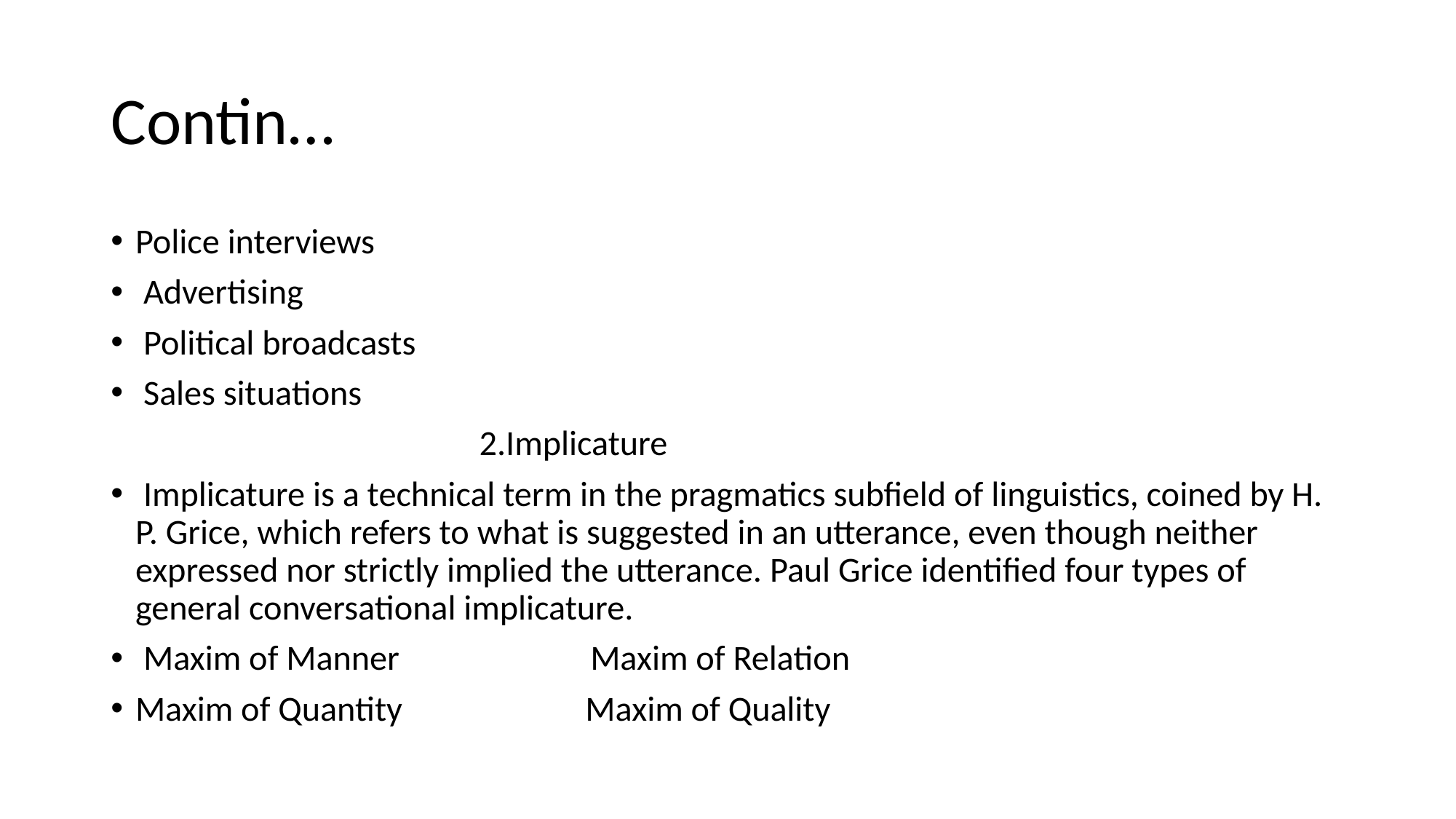

# Contin…
Police interviews
 Advertising
 Political broadcasts
 Sales situations
                                              2.Implicature
 Implicature is a technical term in the pragmatics subfield of linguistics, coined by H. P. Grice, which refers to what is suggested in an utterance, even though neither expressed nor strictly implied the utterance. Paul Grice identified four types of general conversational implicature.
 Maxim of Manner                        Maxim of Relation
Maxim of Quantity                       Maxim of Quality